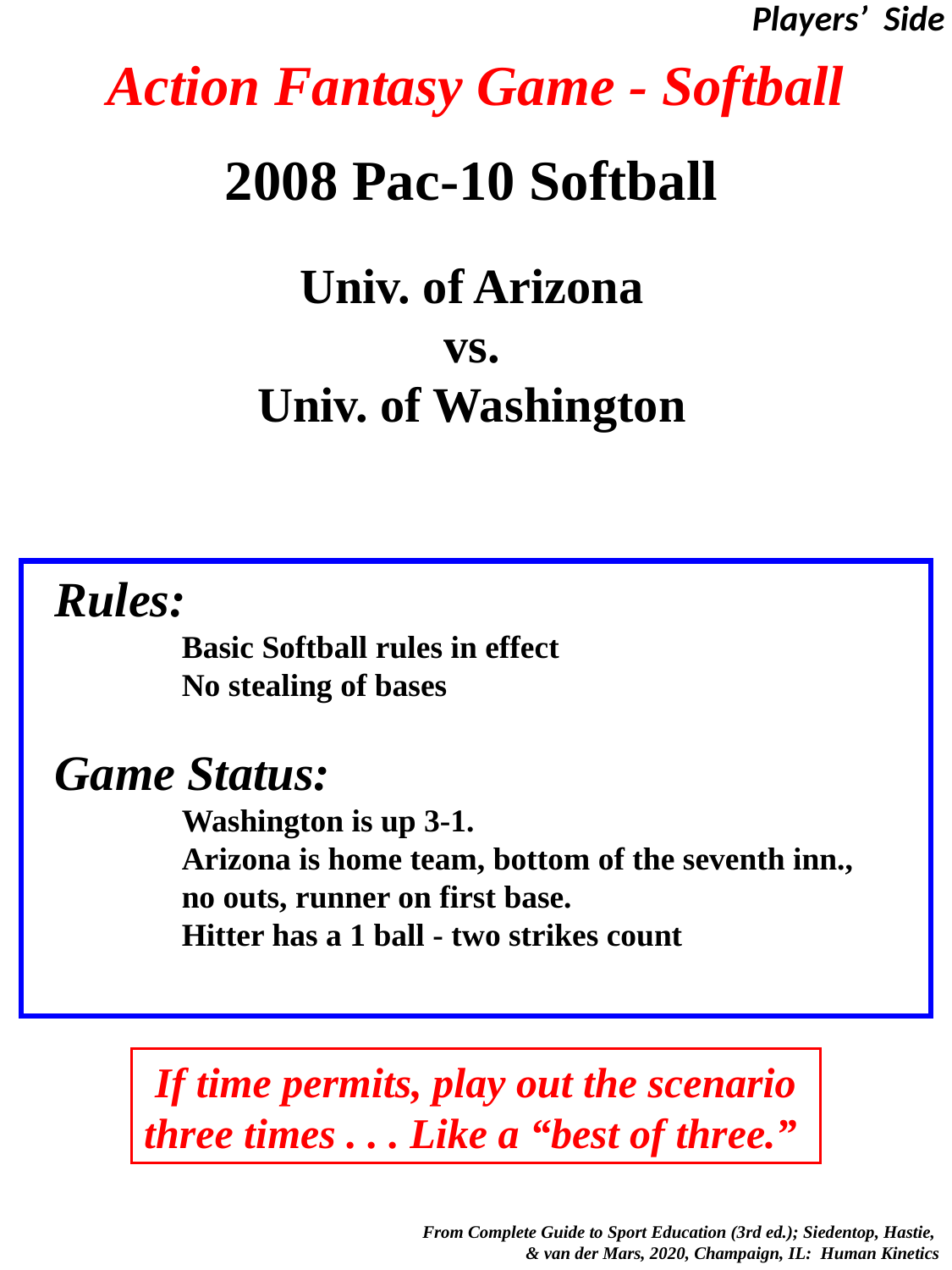

Players’  Side
# Action Fantasy Game - Softball
2008 Pac-10 Softball

Univ. of Arizona
vs.
Univ. of Washington

Rules:
	Basic Softball rules in effect
 	No stealing of bases

Game Status:
	Washington is up 3-1.
	Arizona is home team, bottom of the seventh inn.,
	no outs, runner on first base.
	Hitter has a 1 ball - two strikes count

If time permits, play out the scenario
three times . . . Like a “best of three.”
 From Complete Guide to Sport Education (3rd ed.); Siedentop, Hastie,
& van der Mars, 2020, Champaign, IL:  Human Kinetics